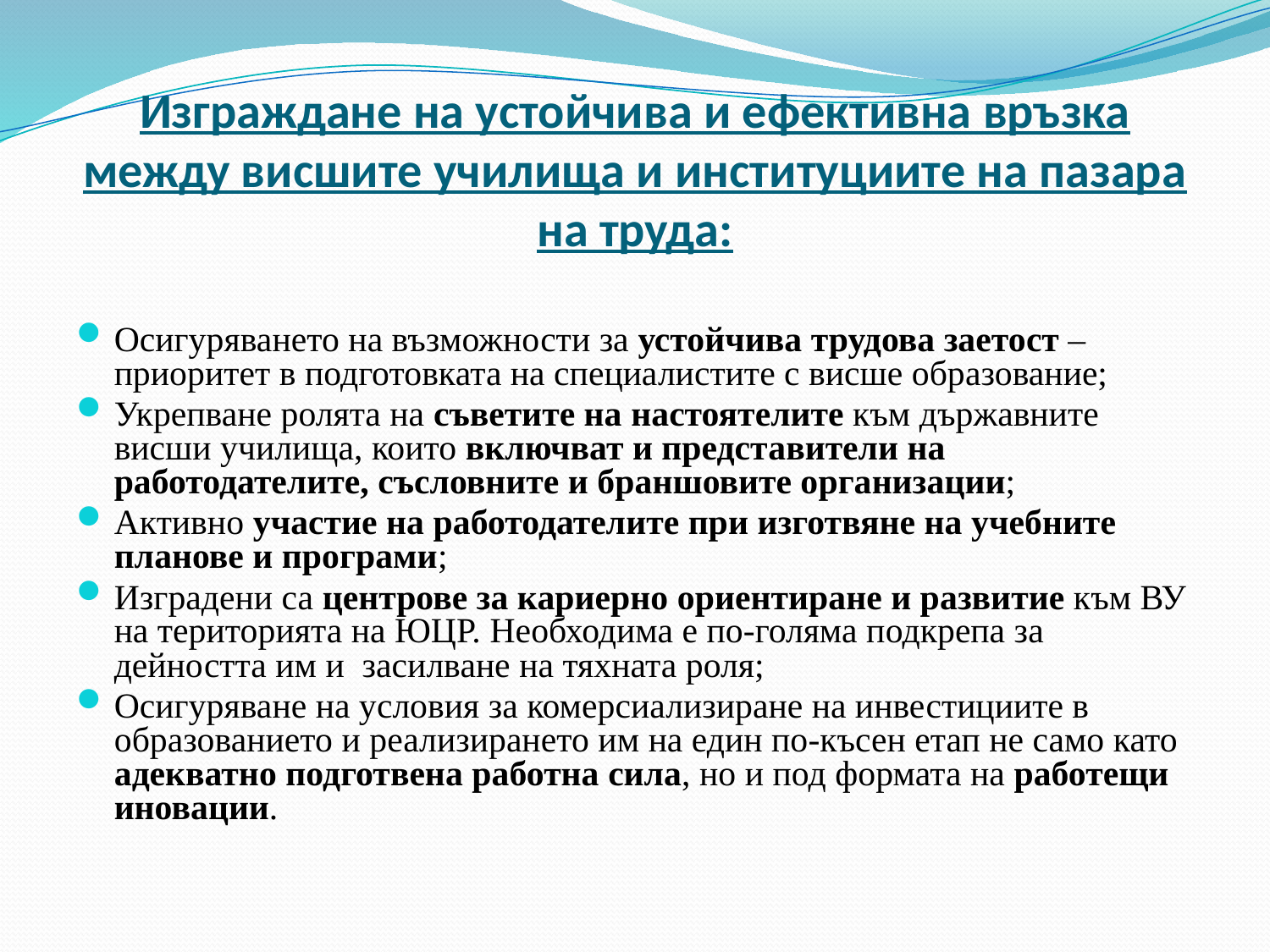

# Изграждане на устойчива и ефективна връзка между висшите училища и институциите на пазара на труда:

Осигуряването на възможности за устойчива трудова заетост – приоритет в подготовката на специалистите с висше образование;
Укрепване ролята на съветите на настоятелите към държавните висши училища, които включват и представители на работодателите, съсловните и браншовите организации;
Активно участие на работодателите при изготвяне на учебните планове и програми;
Изградени са центрове за кариерно ориентиране и развитие към ВУ на територията на ЮЦР. Необходима е по-голяма подкрепа за дейността им и  засилване на тяхната роля;
Осигуряване на условия за комерсиализиране на инвестициите в образованието и реализирането им на един по-късен етап не само като адекватно подготвена работна сила, но и под формата на работещи иновации.